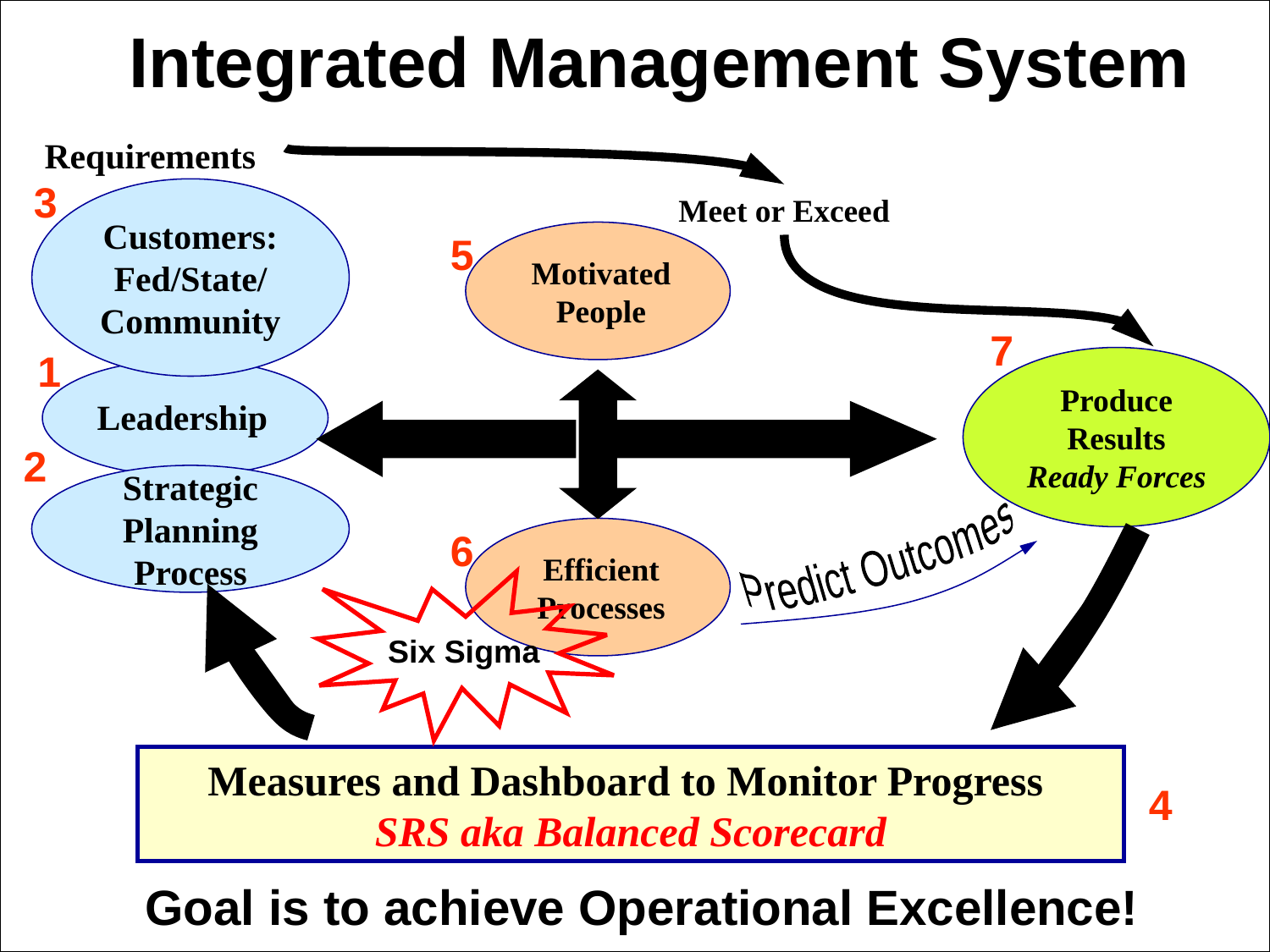

Integrated Management System
Requirements
Meet or Exceed
3
5
7
1
2
6
4
Customers:
Fed/State/
Community

Motivated
People
Produce Results
Ready Forces

Leadership

Strategic Planning Process

Efficient
Processes
Predict Outcomes

Six Sigma
Measures and Dashboard to Monitor Progress
SRS aka Balanced Scorecard
Goal is to achieve Operational Excellence!